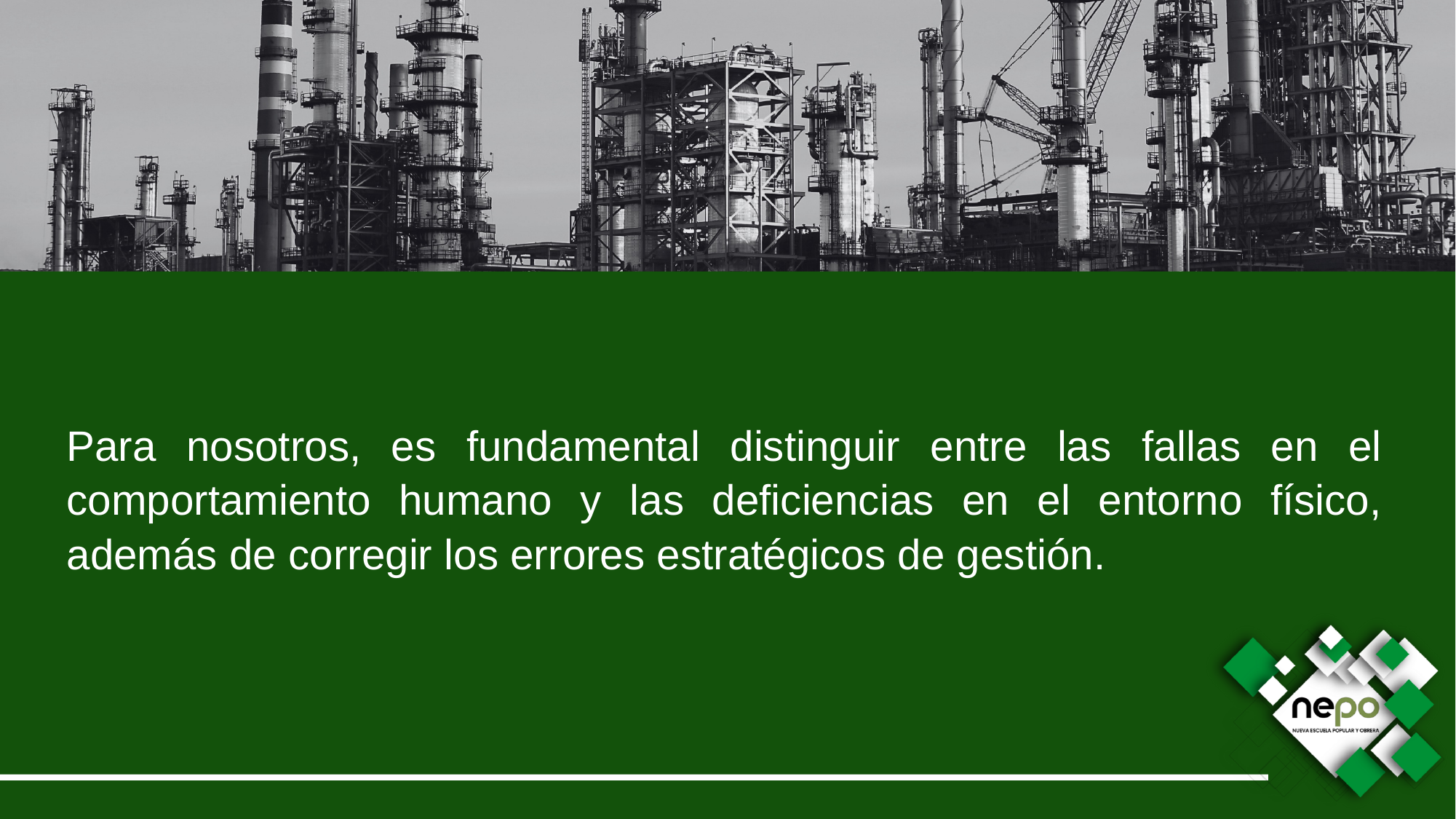

Para nosotros, es fundamental distinguir entre las fallas en el comportamiento humano y las deficiencias en el entorno físico, además de corregir los errores estratégicos de gestión.